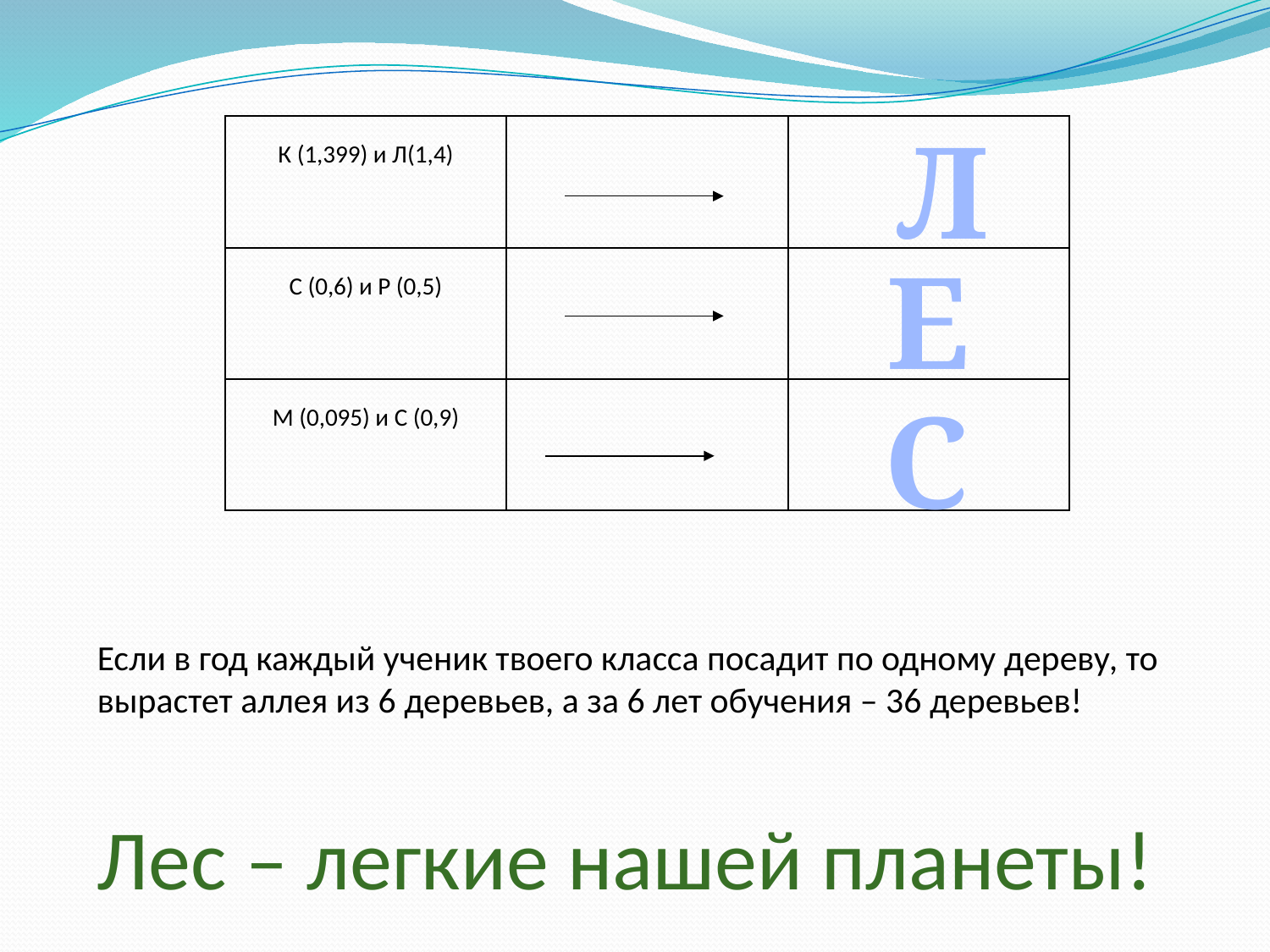

Л
| К (1,399) и Л(1,4) |  |  |
| --- | --- | --- |
| С (0,6) и Р (0,5) |  |  |
| М (0,095) и С (0,9) |  |  |
Е
С
Если в год каждый ученик твоего класса посадит по одному дереву, то вырастет аллея из 6 деревьев, а за 6 лет обучения – 36 деревьев!

Лес – легкие нашей планеты!